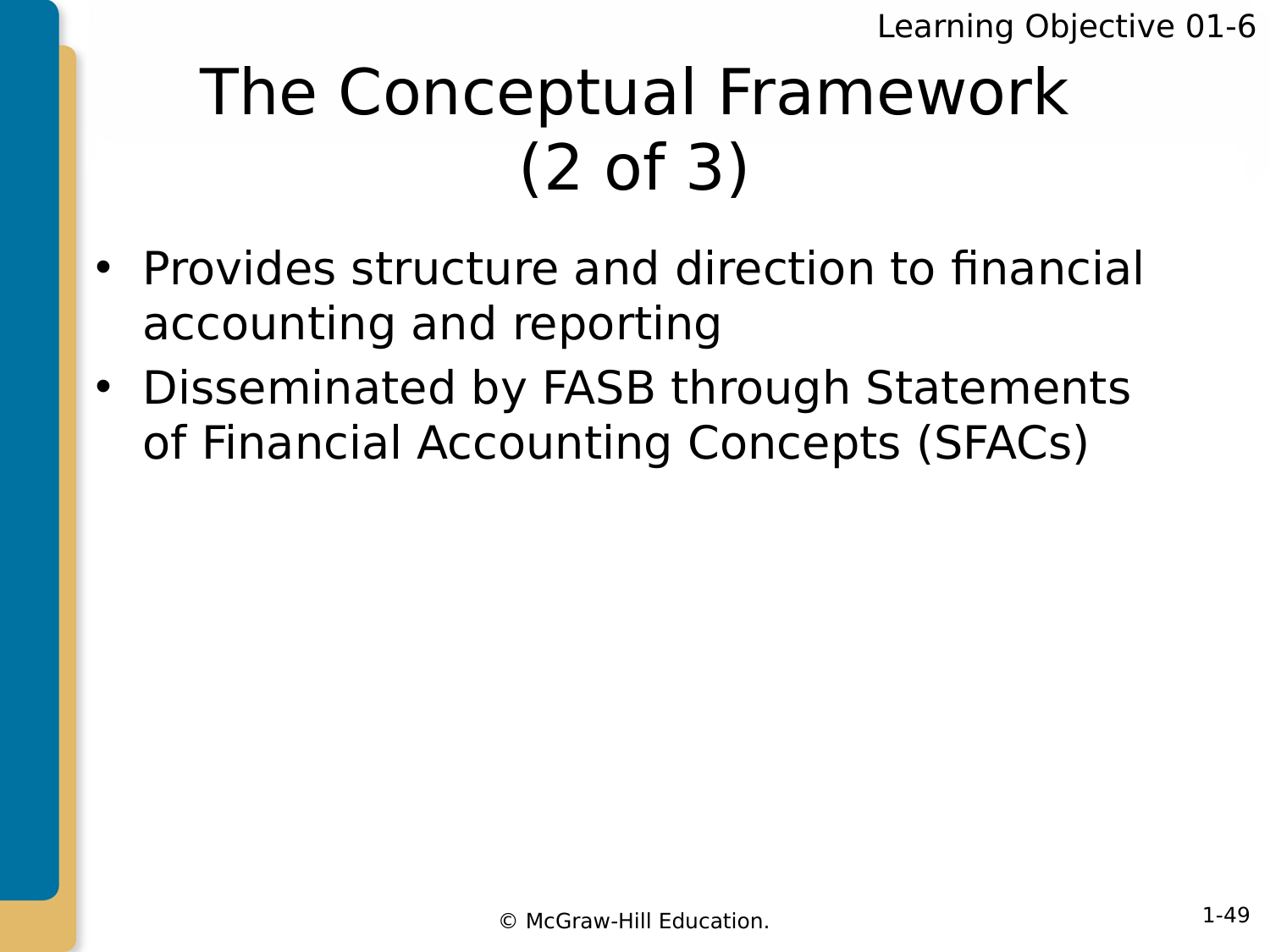

Learning Objective 01-6
# The Conceptual Framework (2 of 3)
Provides structure and direction to financial accounting and reporting
Disseminated by FASB through Statements of Financial Accounting Concepts (SFACs)